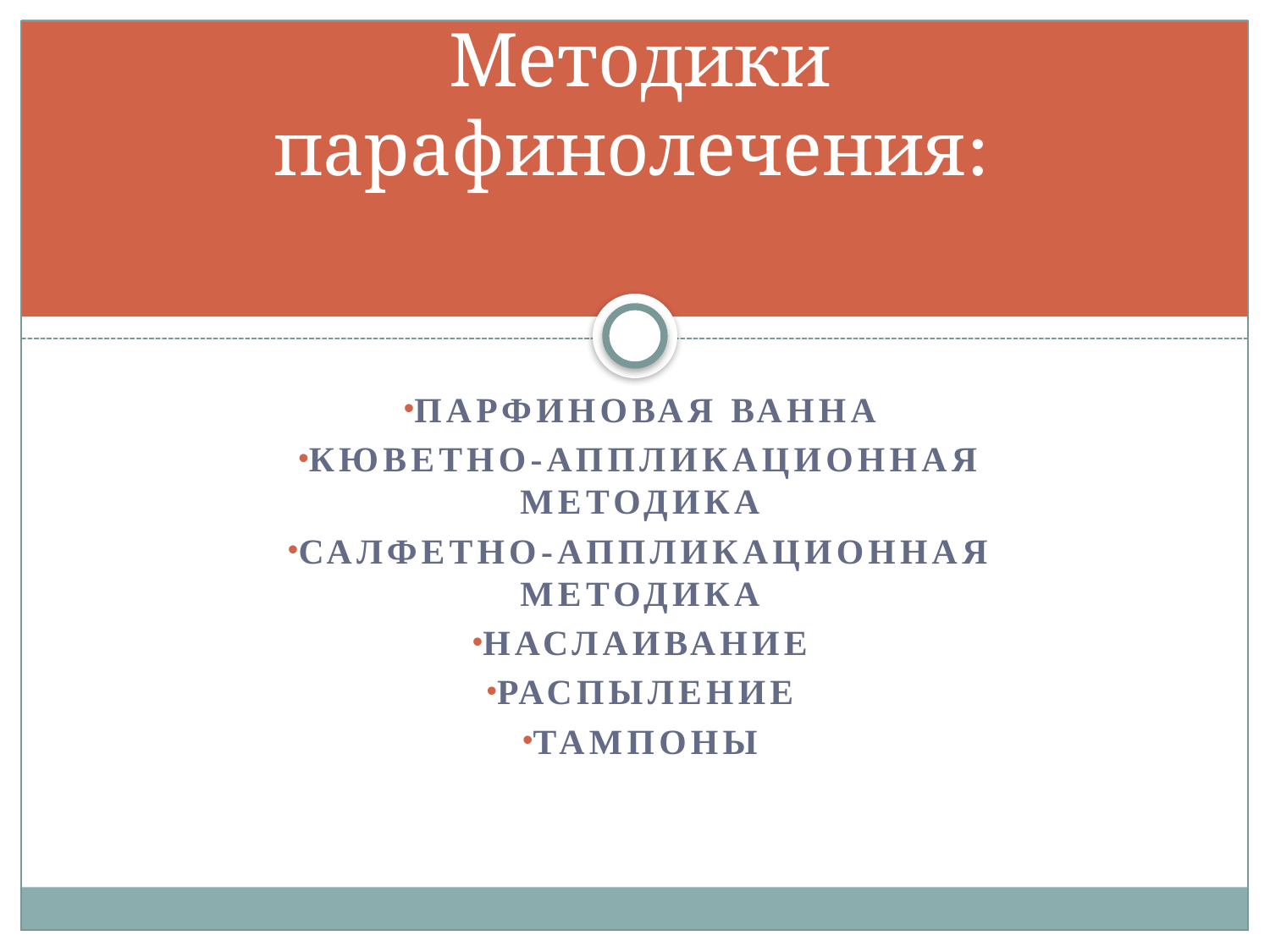

# Методики парафинолечения:
парфиновая ванна
кюветно-аппликационная методика
салфетно-аппликационная методика
наслаивание
распыление
тампоны